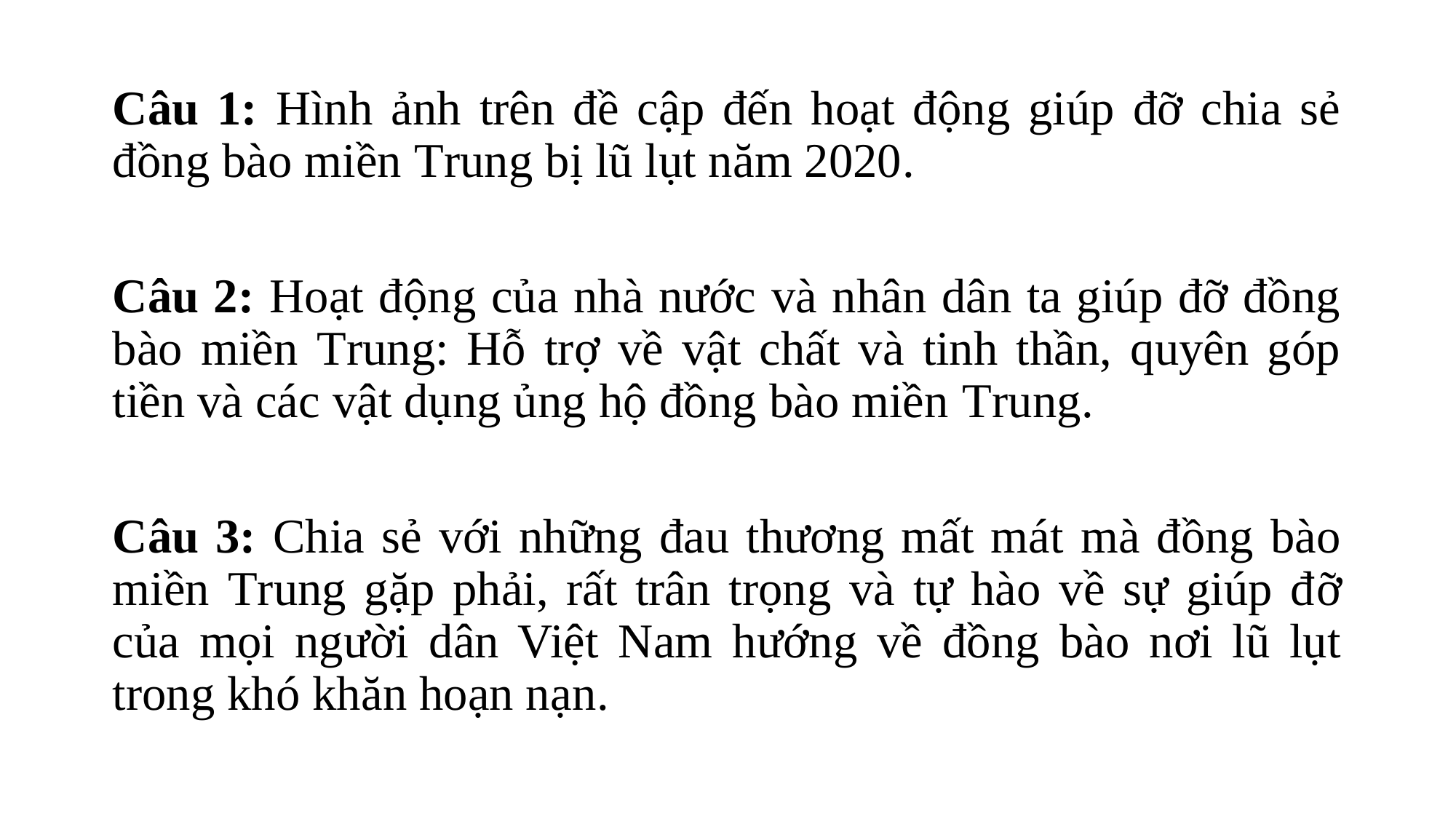

Câu 1: Hình ảnh trên đề cập đến hoạt động giúp đỡ chia sẻ đồng bào miền Trung bị lũ lụt năm 2020.

Câu 2: Hoạt động của nhà nước và nhân dân ta giúp đỡ đồng bào miền Trung: Hỗ trợ về vật chất và tinh thần, quyên góp tiền và các vật dụng ủng hộ đồng bào miền Trung.

Câu 3: Chia sẻ với những đau thương mất mát mà đồng bào miền Trung gặp phải, rất trân trọng và tự hào về sự giúp đỡ của mọi người dân Việt Nam hướng về đồng bào nơi lũ lụt trong khó khăn hoạn nạn.